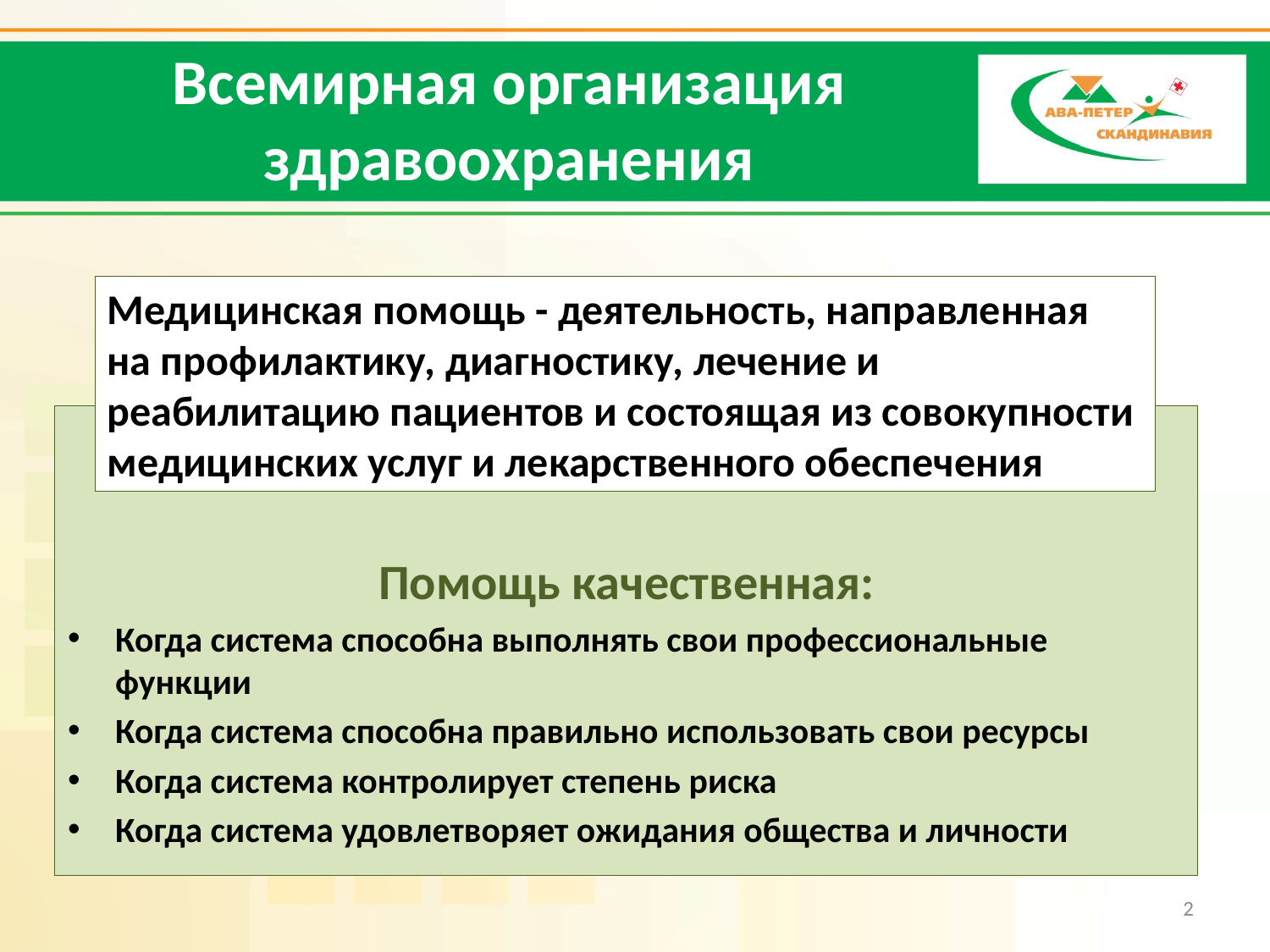

# Всемирная организация здравоохранения
Медицинская помощь - деятельность, направленная на профилактику, диагностику, лечение и реабилитацию пациентов и состоящая из совокупности медицинских услуг и лекарственного обеспечения

Помощь качественная:
Когда система способна выполнять свои профессиональные  функции
Когда система способна правильно использовать свои ресурсы
Когда система контролирует степень риска
Когда система удовлетворяет ожидания общества и личности
2